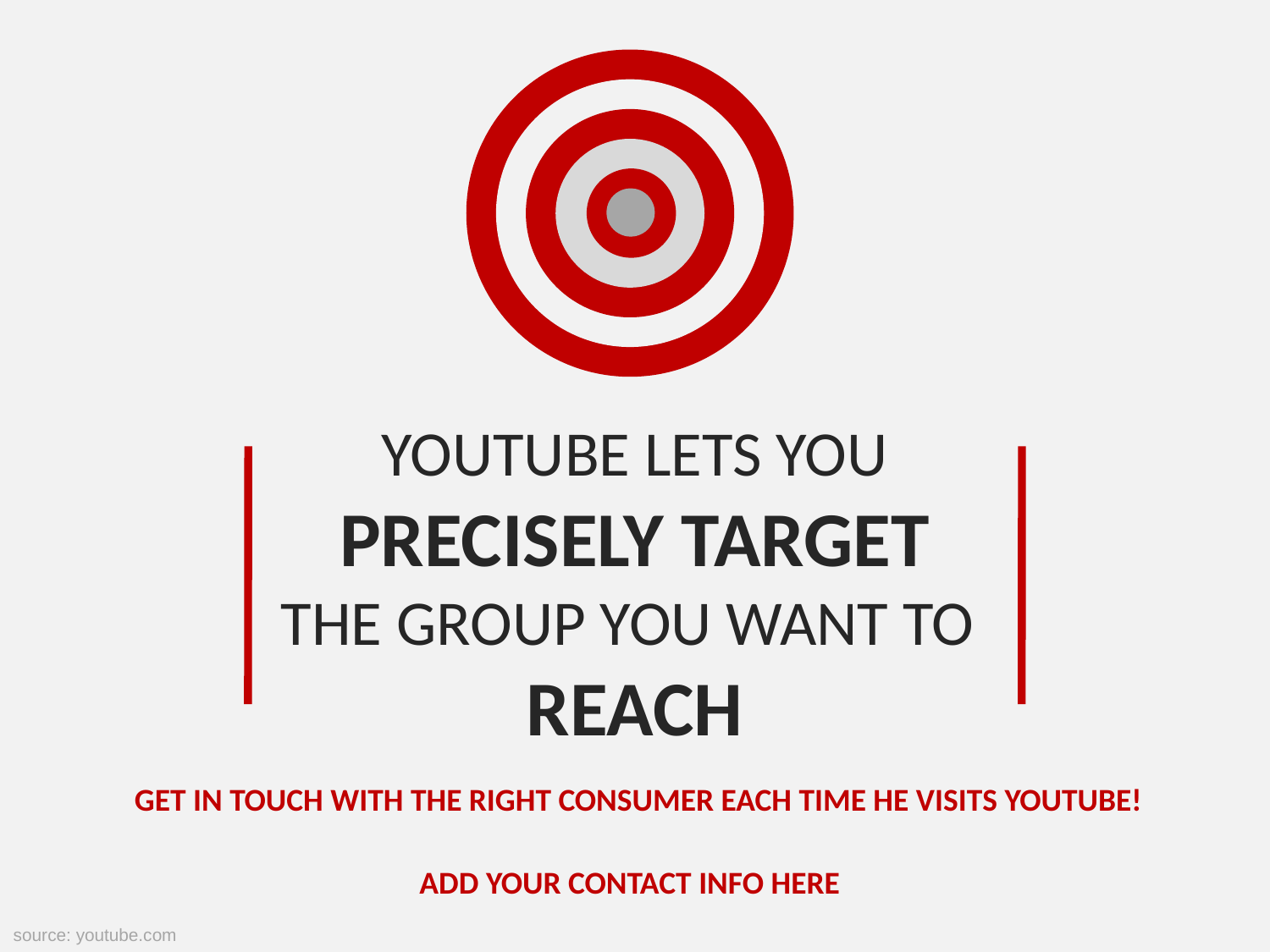

YOUTUBE LETS YOU
PRECISELY TARGET
THE GROUP YOU WANT TO
REACH
GET IN TOUCH WITH THE RIGHT CONSUMER EACH TIME HE VISITS YOUTUBE!
ADD YOUR CONTACT INFO HERE
source: youtube.com